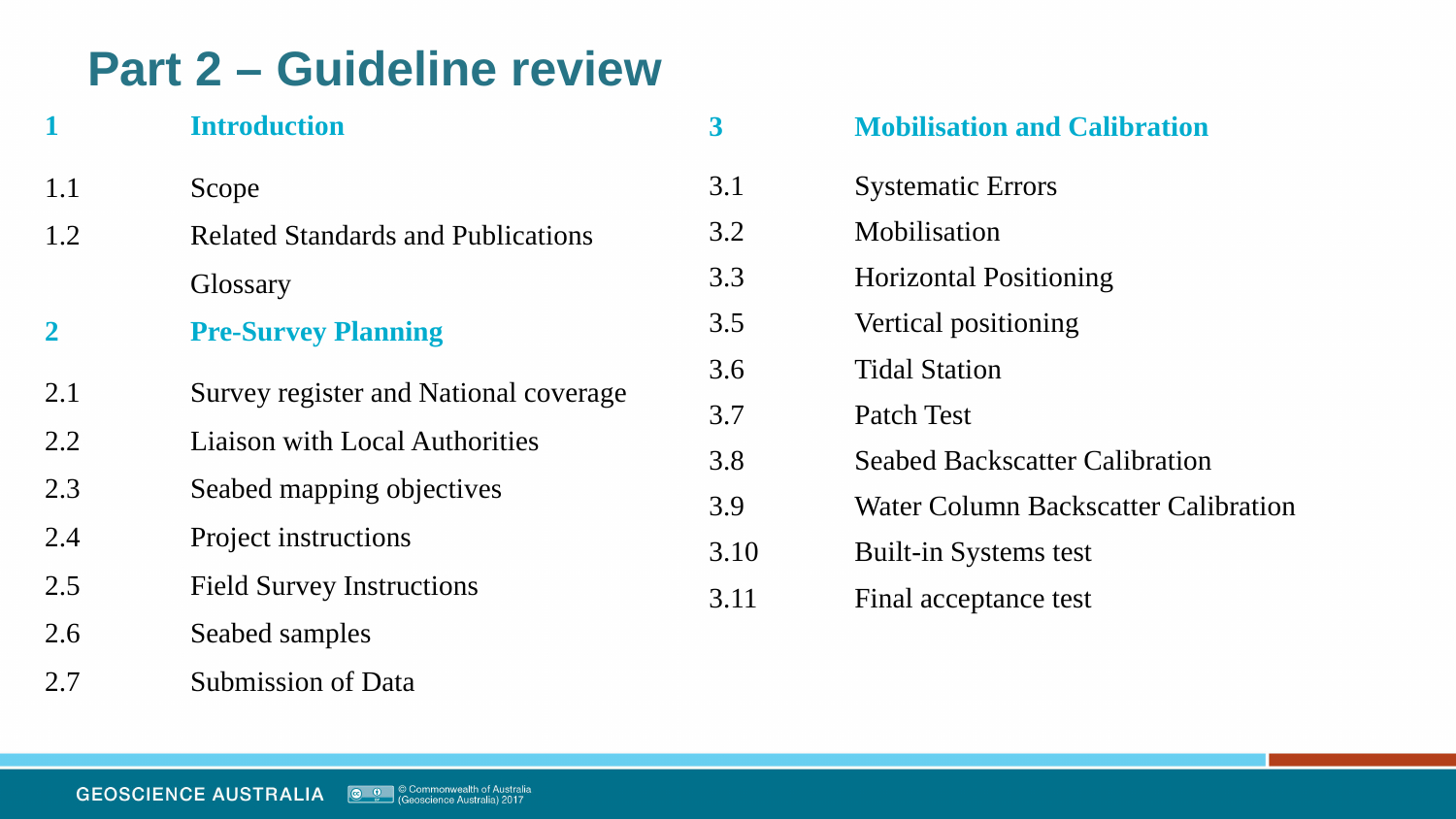

# Part 2 – Guideline review
1	Introduction
1.1	Scope
1.2	Related Standards and Publications
	Glossary
2	Pre-Survey Planning
2.1	Survey register and National coverage
2.2	Liaison with Local Authorities
2.3	Seabed mapping objectives
2.4	Project instructions
2.5	Field Survey Instructions
2.6	Seabed samples
2.7	Submission of Data

3	Mobilisation and Calibration
3.1	Systematic Errors
3.2	Mobilisation
3.3	Horizontal Positioning
3.5	Vertical positioning
3.6	Tidal Station
3.7	Patch Test
3.8	Seabed Backscatter Calibration
3.9	Water Column Backscatter Calibration
3.10	Built-in Systems test
3.11	Final acceptance test